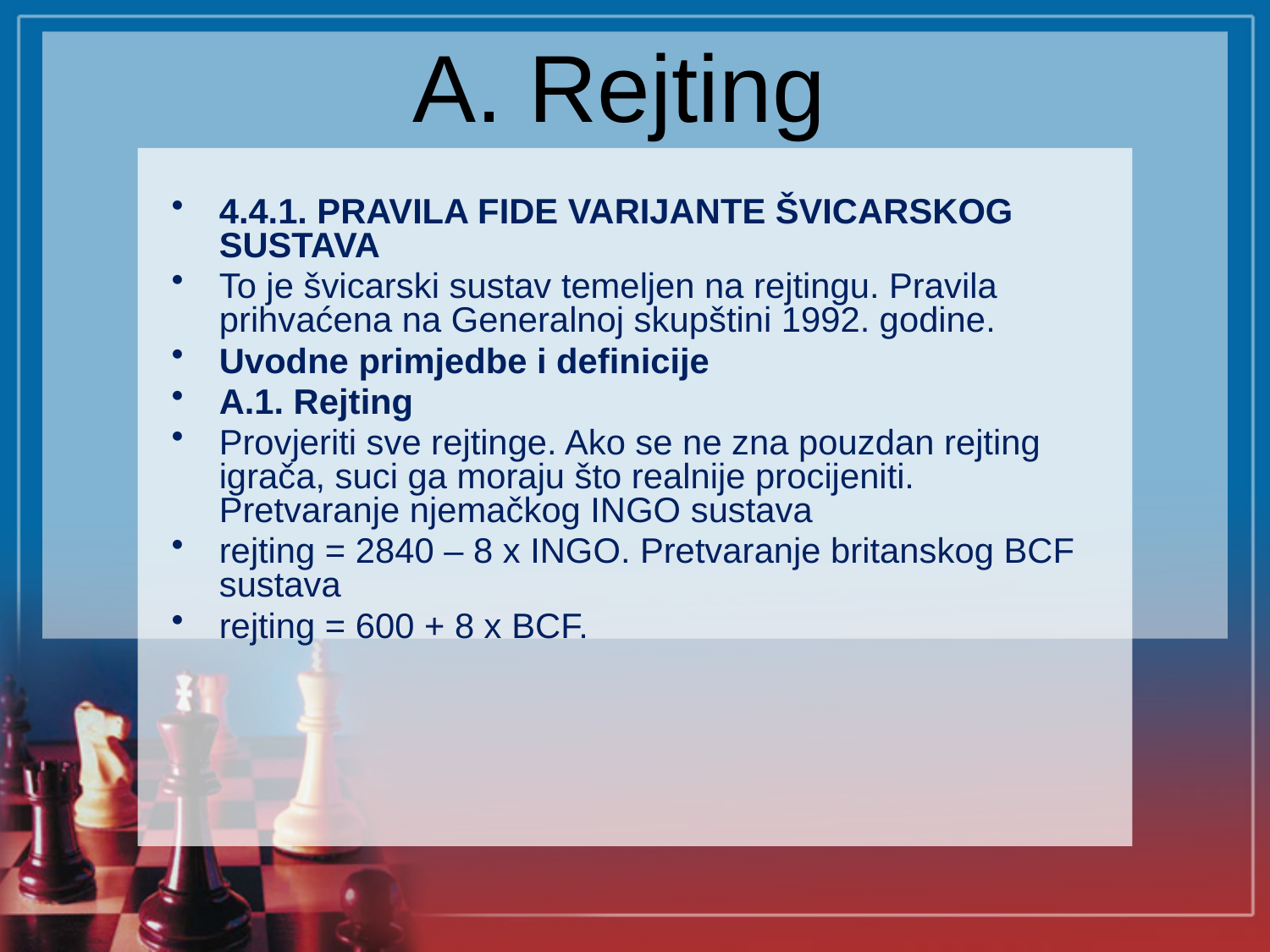

# A. Rejting
4.4.1. PRAVILA FIDE VARIJANTE ŠVICARSKOG SUSTAVA
To je švicarski sustav temeljen na rejtingu. Pravila prihvaćena na Generalnoj skupštini 1992. godine.
Uvodne primjedbe i definicije
A.1. Rejting
Provjeriti sve rejtinge. Ako se ne zna pouzdan rejting igrača, suci ga moraju što realnije procijeniti. Pretvaranje njemačkog INGO sustava
rejting = 2840 – 8 x INGO. Pretvaranje britanskog BCF sustava
rejting = 600 + 8 x BCF.